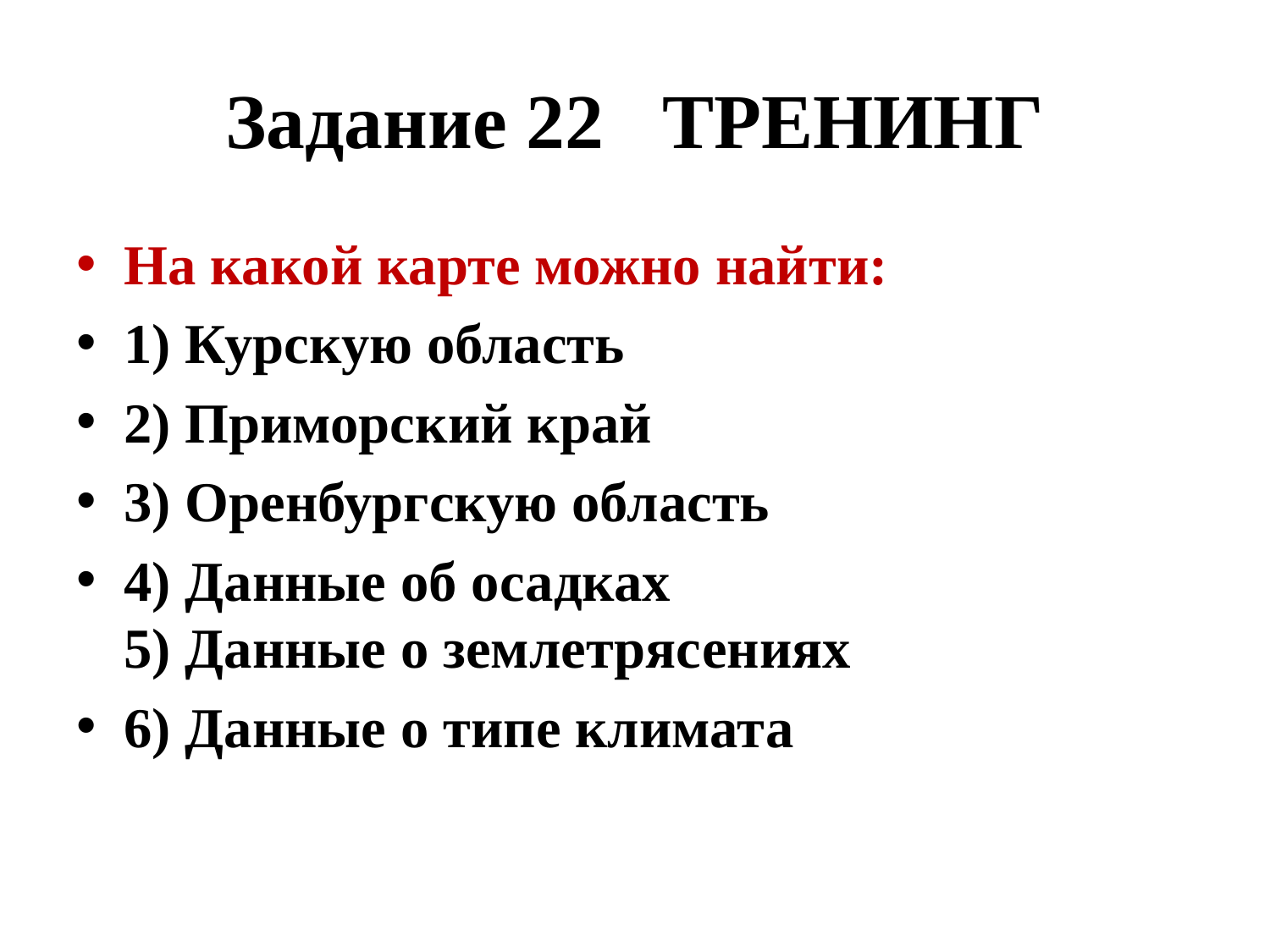

# Задание 22   ТРЕНИНГ
На какой карте можно найти:
1) Курскую область
2) Приморский край
3) Оренбургскую область
4) Данные об осадках
5) Данные о землетрясениях
6) Данные о типе климата